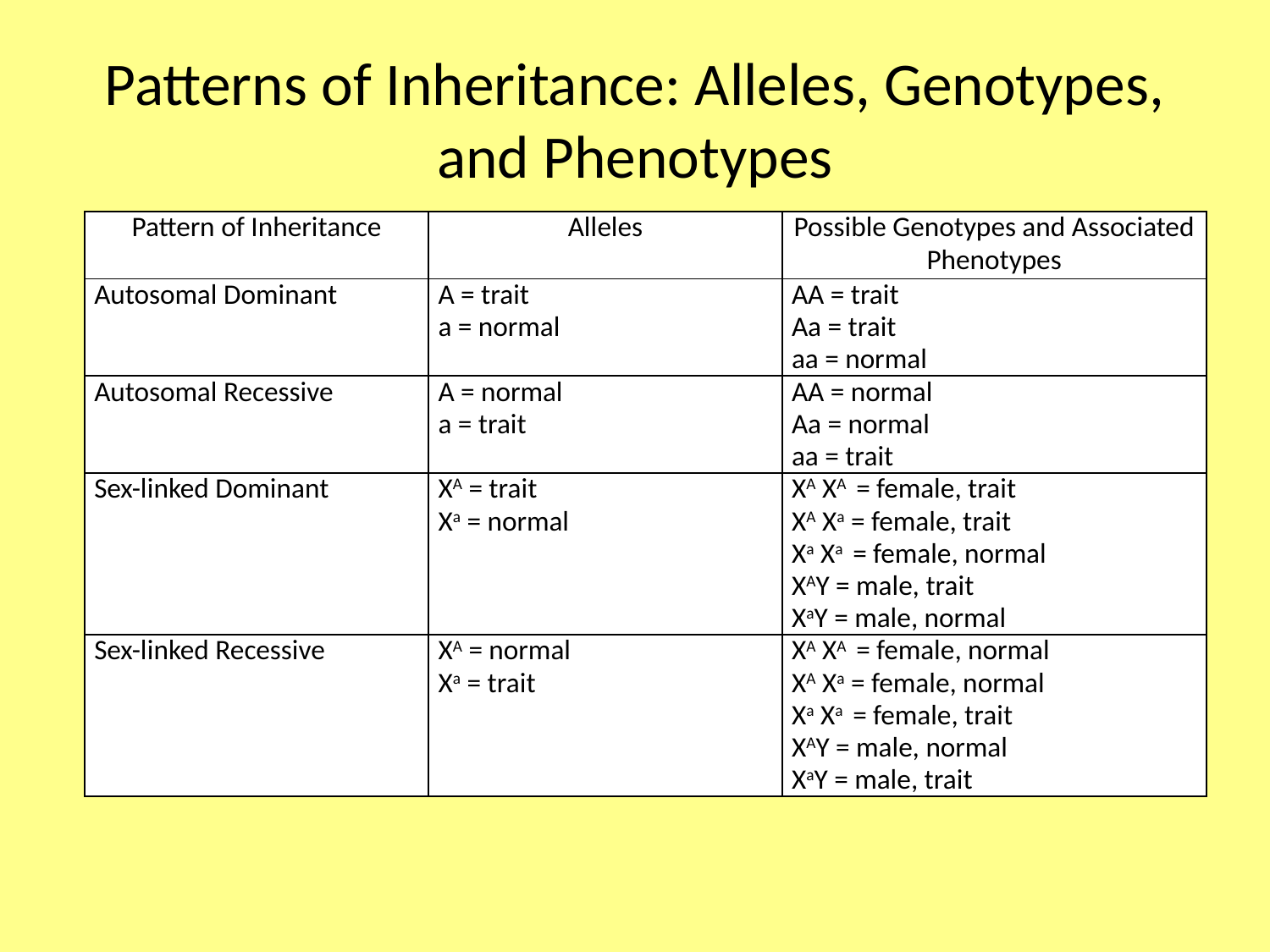

# Patterns of Inheritance: Alleles, Genotypes, and Phenotypes
| Pattern of Inheritance | Alleles | Possible Genotypes and Associated Phenotypes |
| --- | --- | --- |
| Autosomal Dominant | A = trait a = normal | AA = trait Aa = trait aa = normal |
| Autosomal Recessive | A = normal a = trait | AA = normal Aa = normal aa = trait |
| Sex-linked Dominant | XA = trait Xa = normal | XA XA = female, trait XA Xa = female, trait Xa Xa = female, normal XAY = male, trait XaY = male, normal |
| Sex-linked Recessive | XA = normal Xa = trait | XA XA = female, normal XA Xa = female, normal Xa Xa = female, trait XAY = male, normal XaY = male, trait |